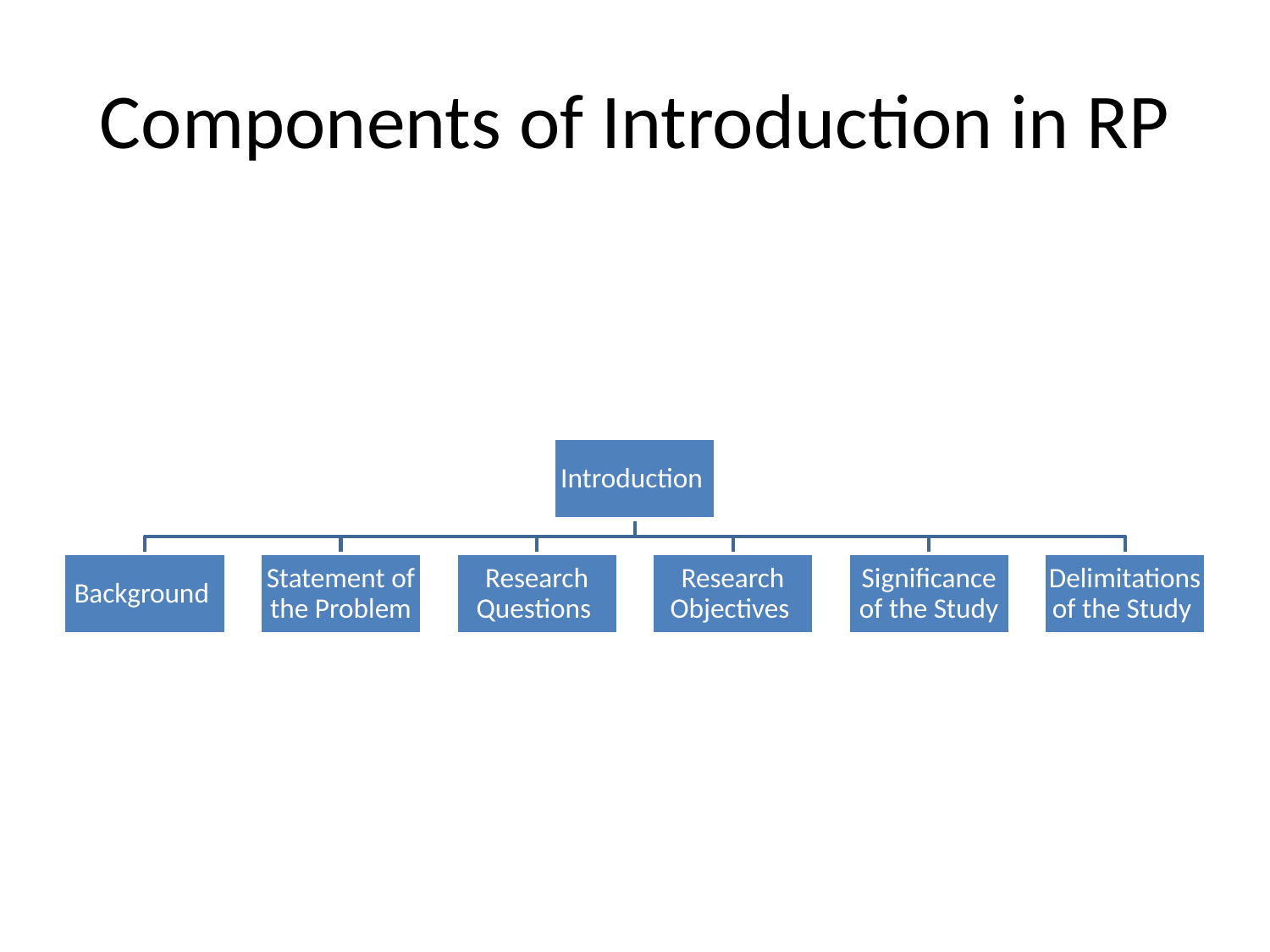

# Components of Introduction in RP
Introduction
Background
Statement of the Problem
Research Questions
Research Objectives
Significance of the Study
Delimitations of the Study